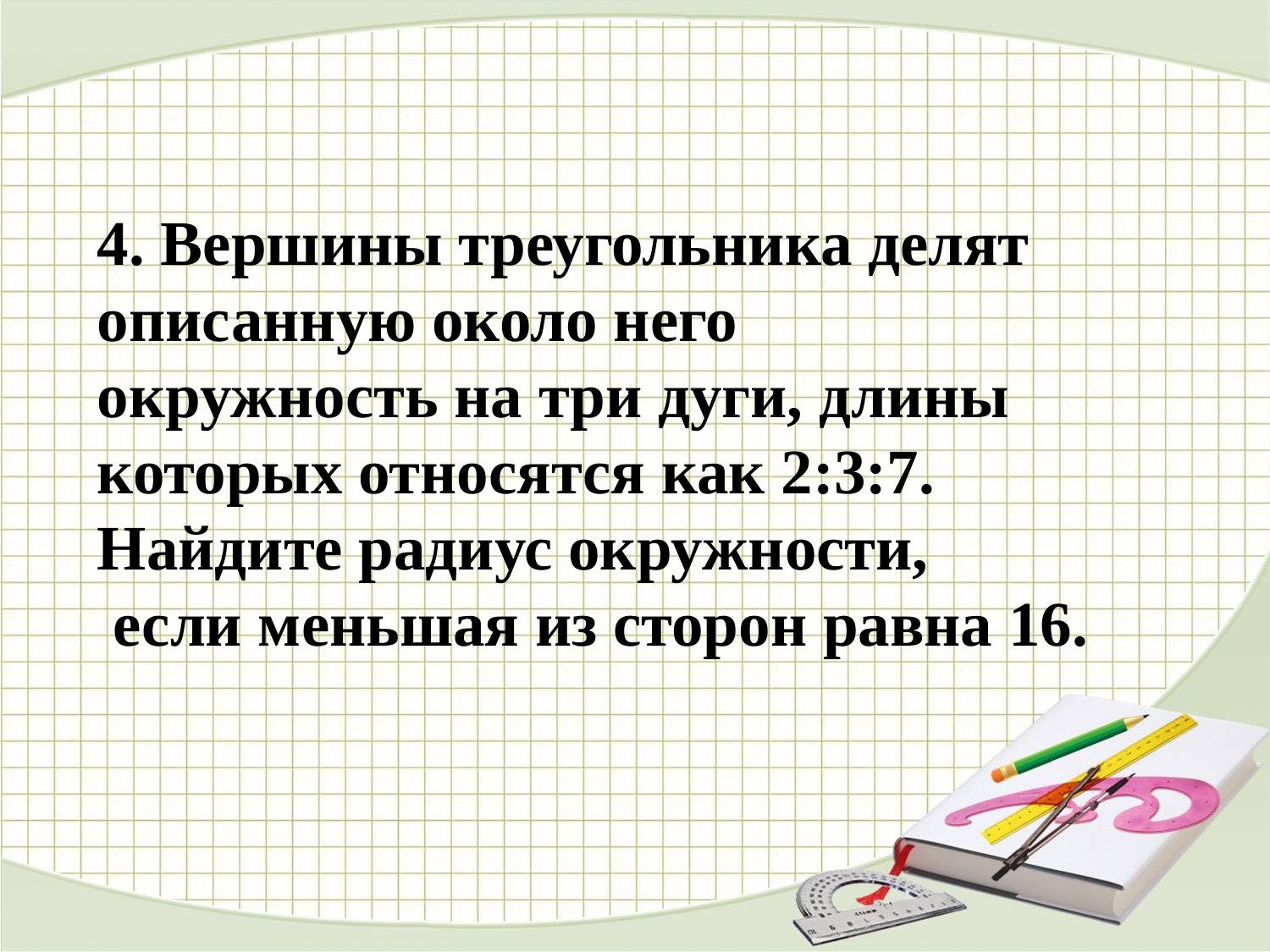

4. Вершины треугольника делят описанную около него окружность на три дуги, длины которых относятся как 2:3:7. Найдите радиус окружности,
 если меньшая из сторон равна 16.